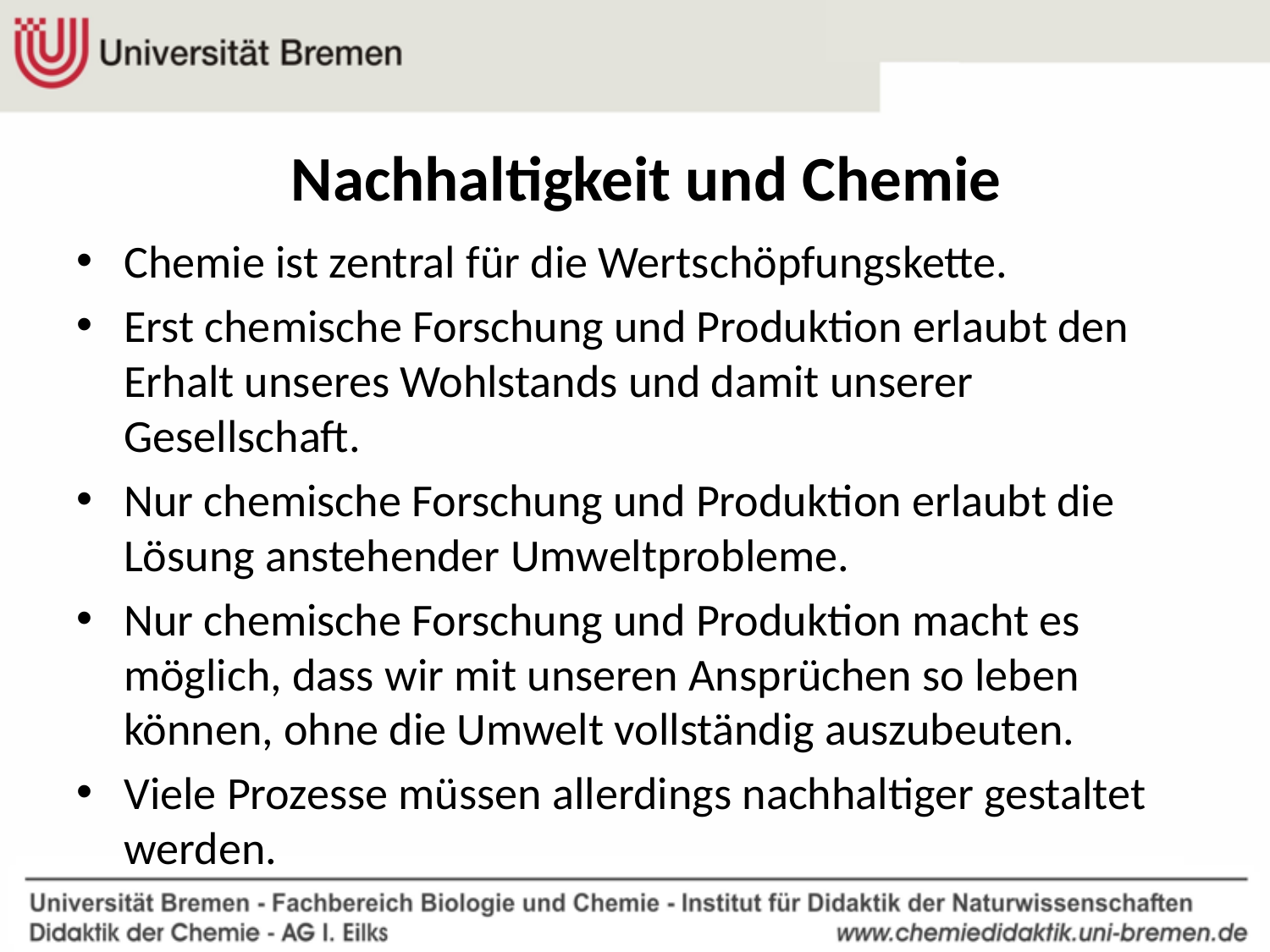

# Nachhaltigkeit und Chemie
Chemie ist zentral für die Wertschöpfungskette.
Erst chemische Forschung und Produktion erlaubt den Erhalt unseres Wohlstands und damit unserer Gesellschaft.
Nur chemische Forschung und Produktion erlaubt die Lösung anstehender Umweltprobleme.
Nur chemische Forschung und Produktion macht es möglich, dass wir mit unseren Ansprüchen so leben können, ohne die Umwelt vollständig auszubeuten.
Viele Prozesse müssen allerdings nachhaltiger gestaltet werden.